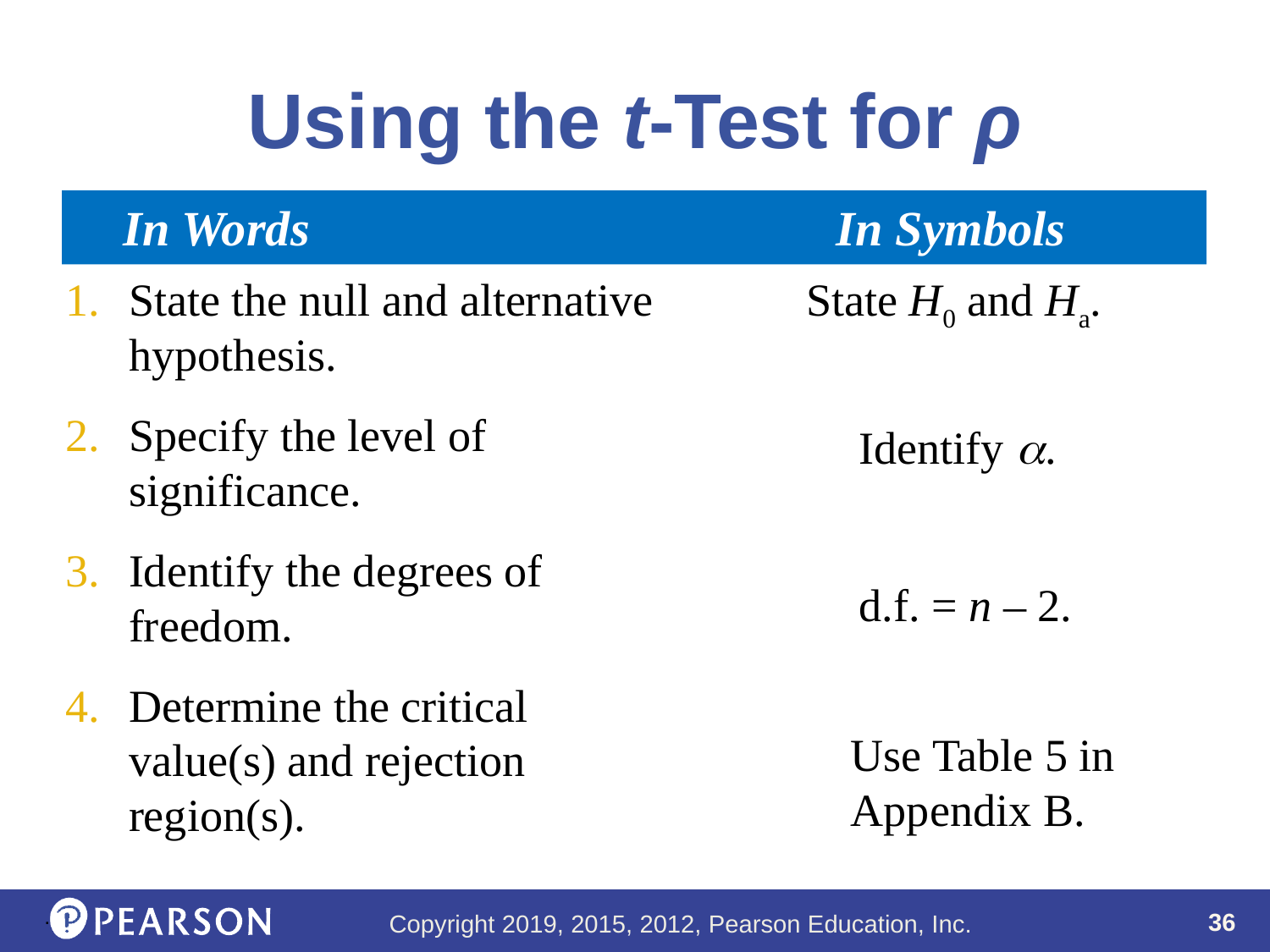

# Using the t-Test for ρ
    In Words					In Symbols
State the null and alternative hypothesis.
Specify the level of significance.
Identify the degrees of freedom.
Determine the critical value(s) and rejection region(s).
State H0 and Ha.
Identify α.
d.f. = n – 2.
Use Table 5 in Appendix B.
.